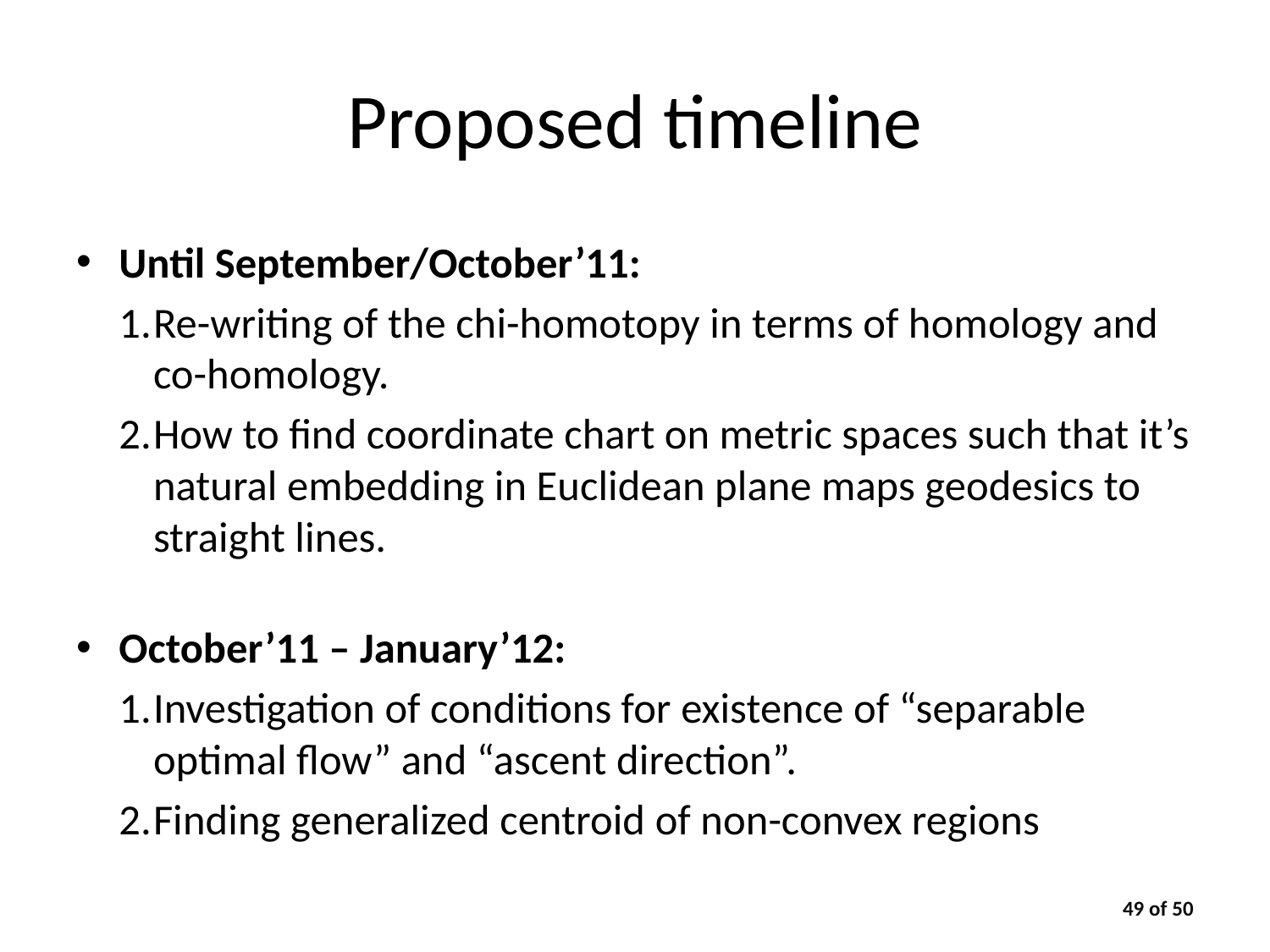

# Proposed timeline
Until September/October’11:
Re-writing of the chi-homotopy in terms of homology and co-homology.
How to find coordinate chart on metric spaces such that it’s natural embedding in Euclidean plane maps geodesics to straight lines.
October’11 – January’12:
Investigation of conditions for existence of “separable optimal flow” and “ascent direction”.
Finding generalized centroid of non-convex regions

49 of 50